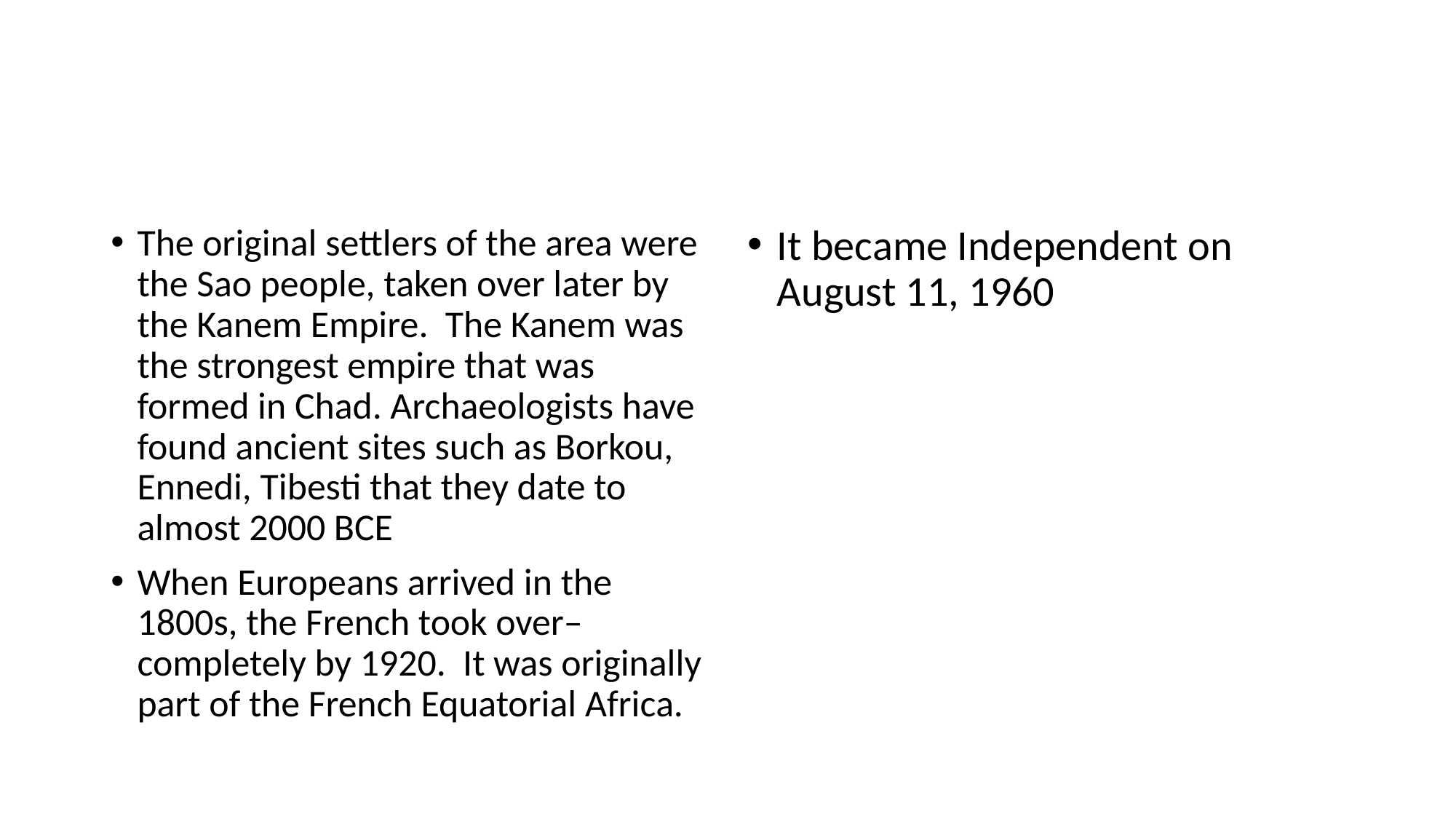

#
The original settlers of the area were the Sao people, taken over later by the Kanem Empire.  The Kanem was the strongest empire that was formed in Chad. Archaeologists have found ancient sites such as Borkou, Ennedi, Tibesti that they date to almost 2000 BCE
When Europeans arrived in the 1800s, the French took over– completely by 1920.  It was originally part of the French Equatorial Africa.
It became Independent on August 11, 1960